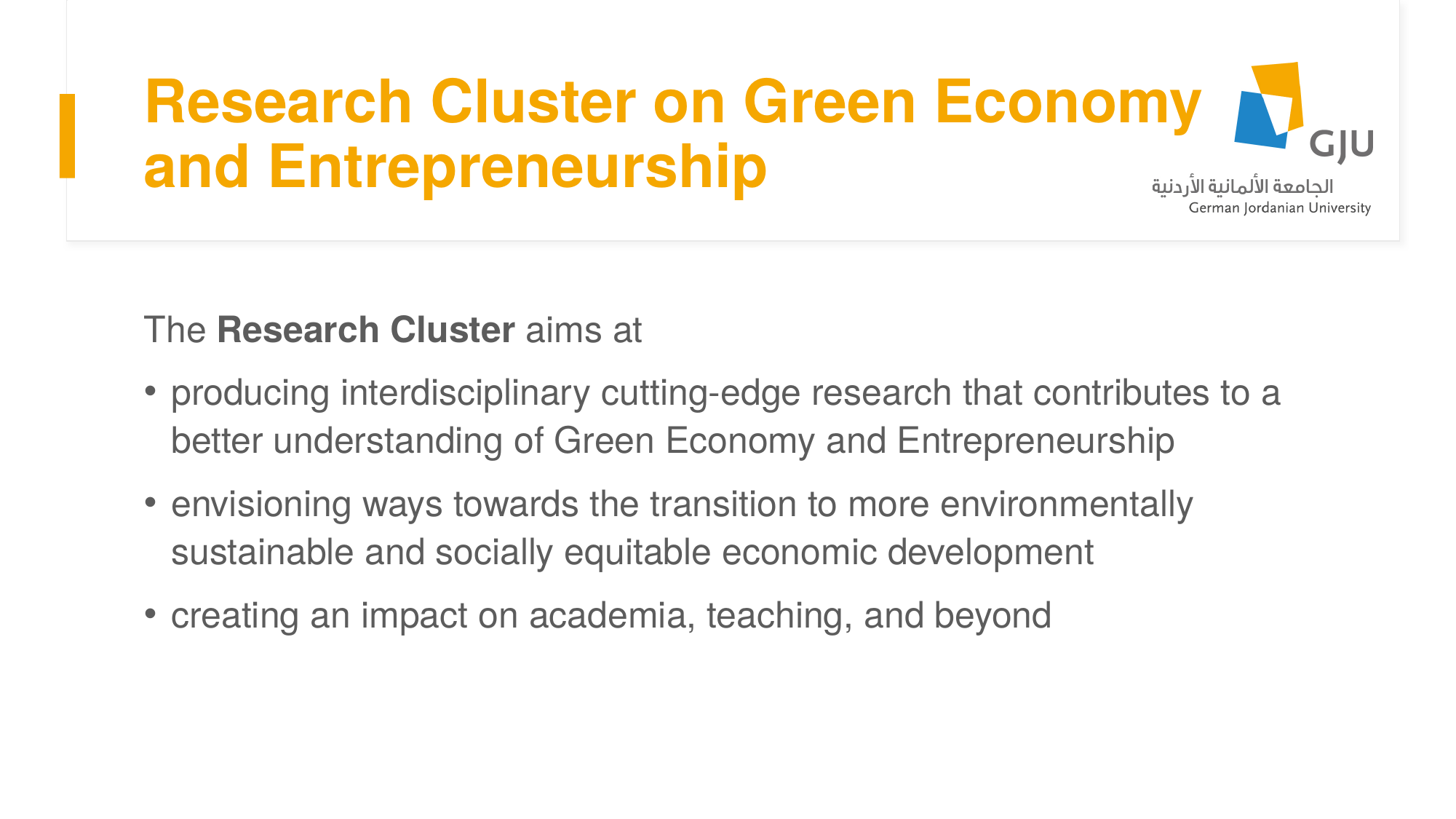

# Research Cluster on Green Economy and Entrepreneurship
The Research Cluster aims at
producing interdisciplinary cutting-edge research that contributes to a better understanding of Green Economy and Entrepreneurship
envisioning ways towards the transition to more environmentally sustainable and socially equitable economic development
creating an impact on academia, teaching, and beyond